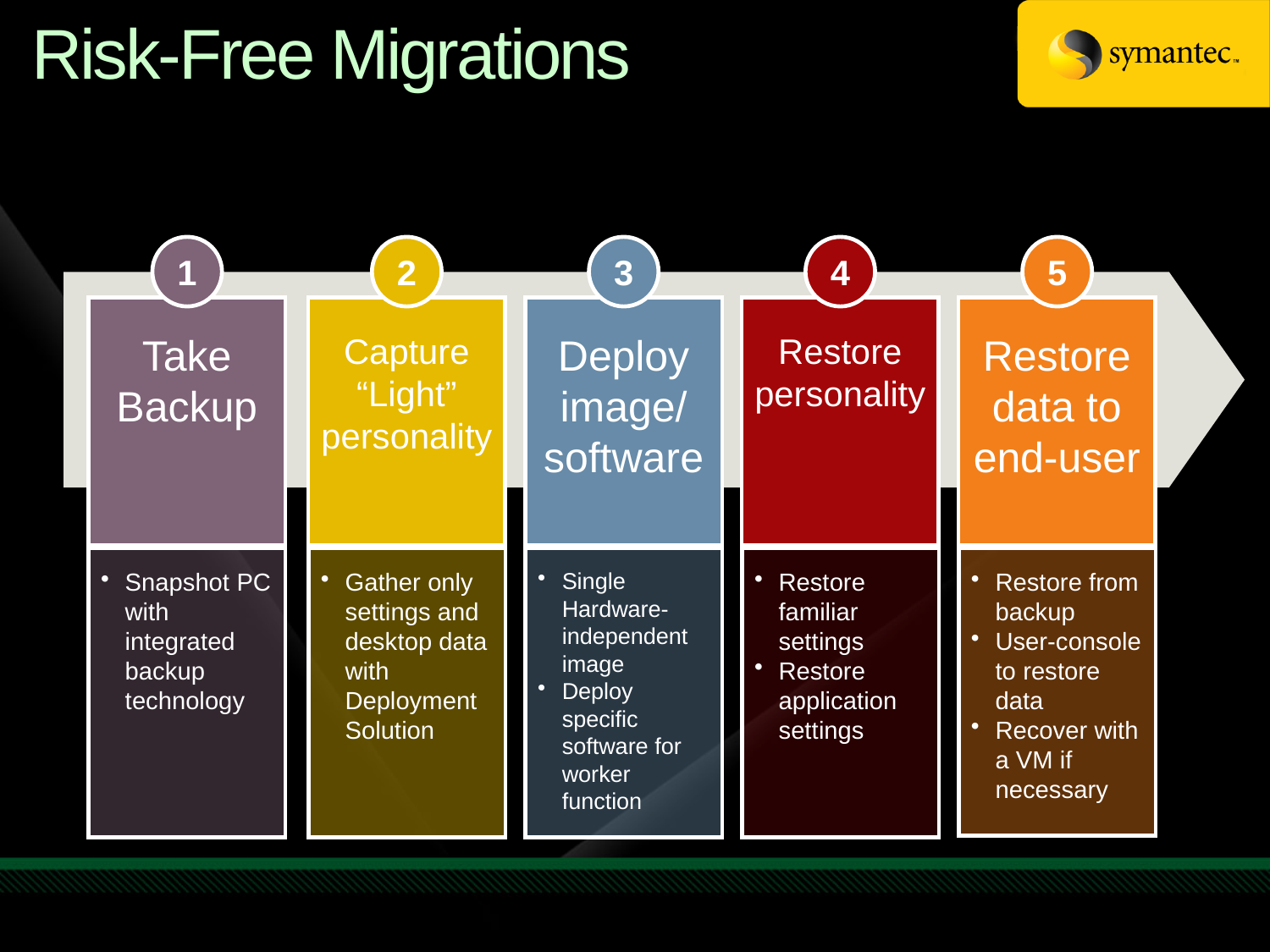

# Risk-Free Migrations
1
2
3
4
5

Take
Backup
Capture “Light” personality

Deploy image/
software
Restore personality
Restore data to end-user
Restore from backup
User-console to restore data
Recover with a VM if necessary
Snapshot PC with integrated  backup technology
Gather only settings and desktop data with Deployment Solution
Single Hardware-independent image
Deploy specific software for worker function
Restore familiar settings
Restore application settings